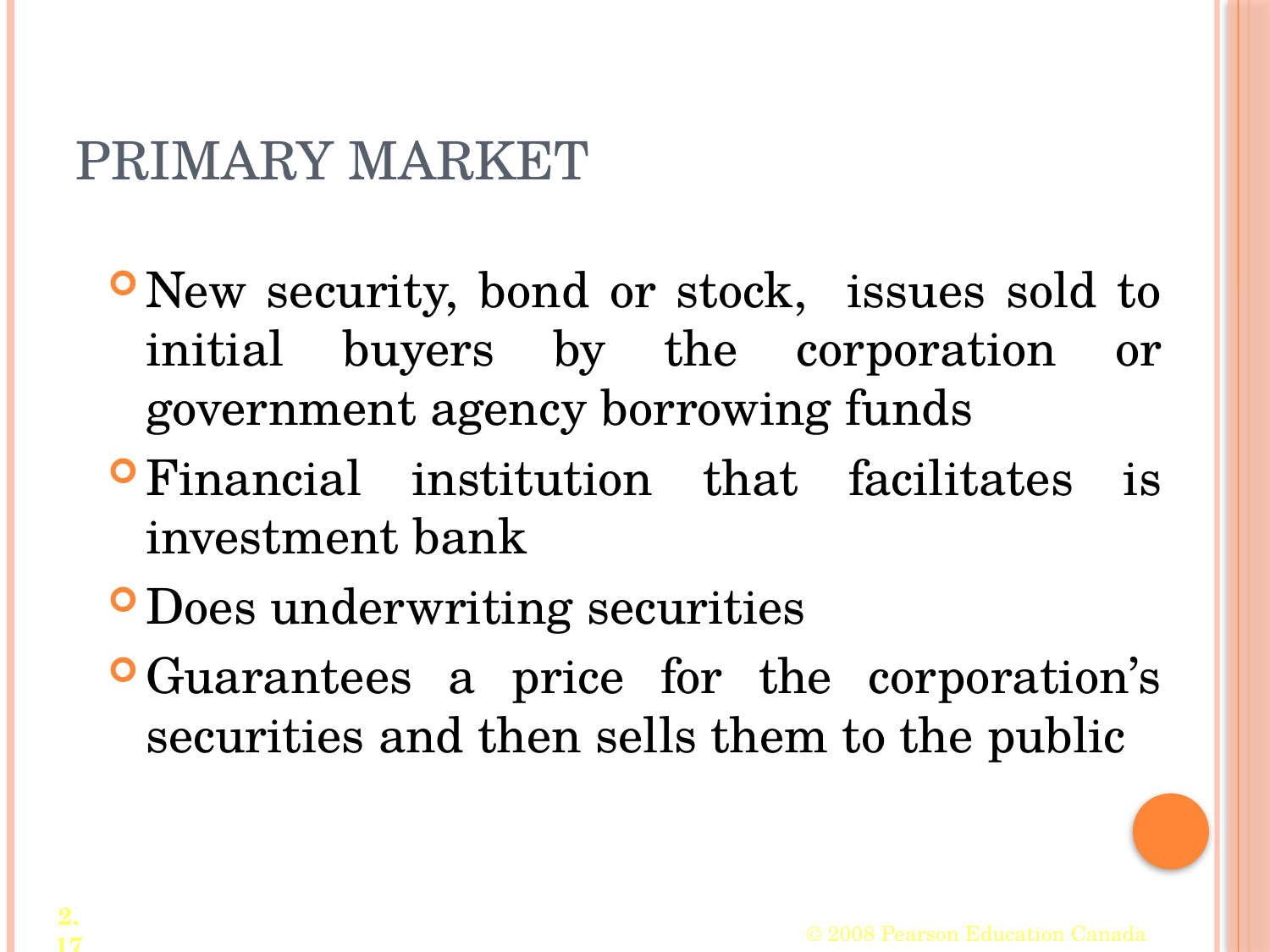

# Primary market

New security, bond or stock,  issues sold to initial buyers by the corporation or government agency borrowing funds
Financial institution that facilitates is investment bank
Does underwriting securities
Guarantees a price for the corporation’s securities and then sells them to the public

2.17

© 2008 Pearson Education Canada